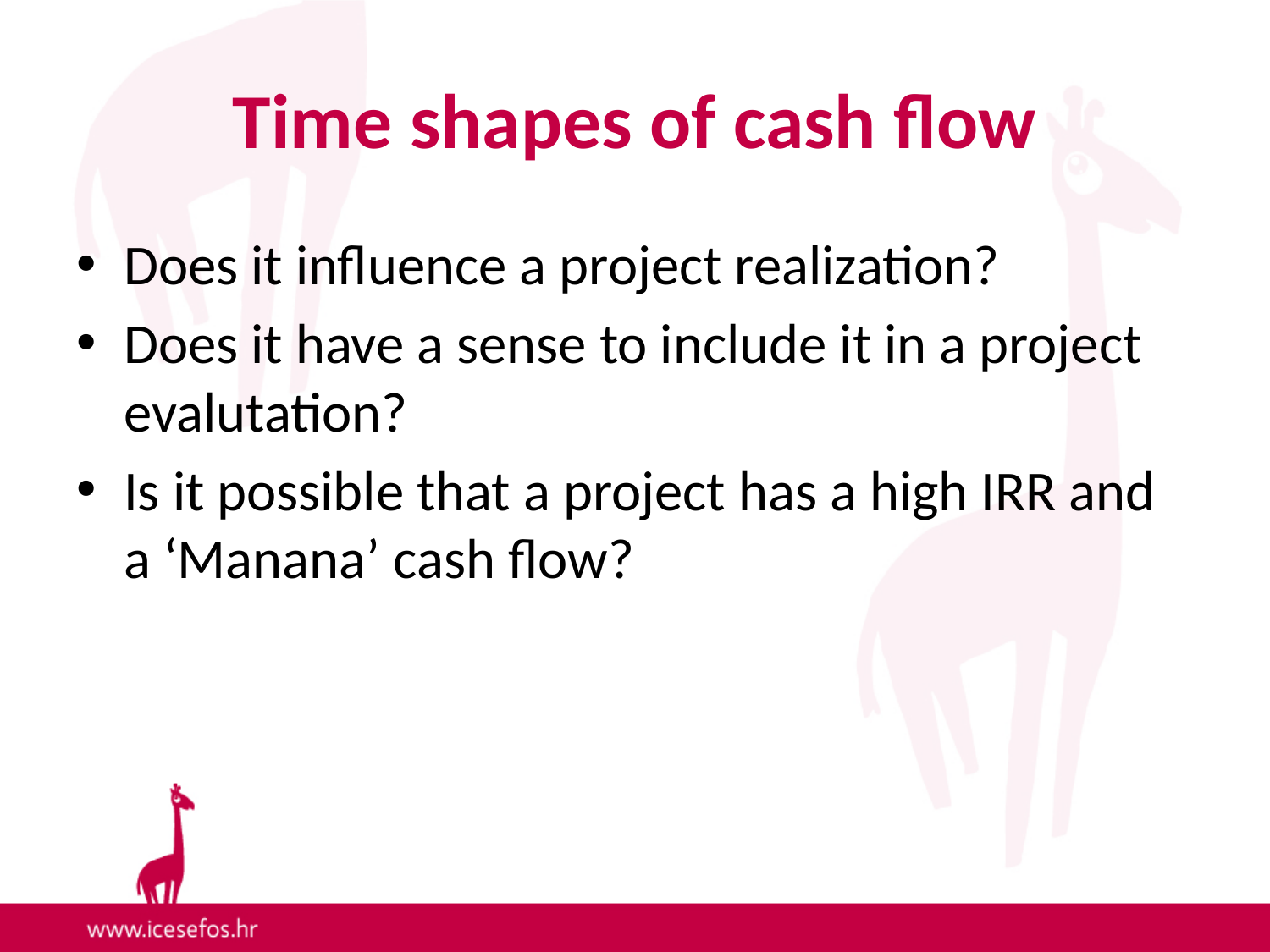

# Time shapes of cash flow
Does it influence a project realization?
Does it have a sense to include it in a project evalutation?
Is it possible that a project has a high IRR and a ‘Manana’ cash flow?